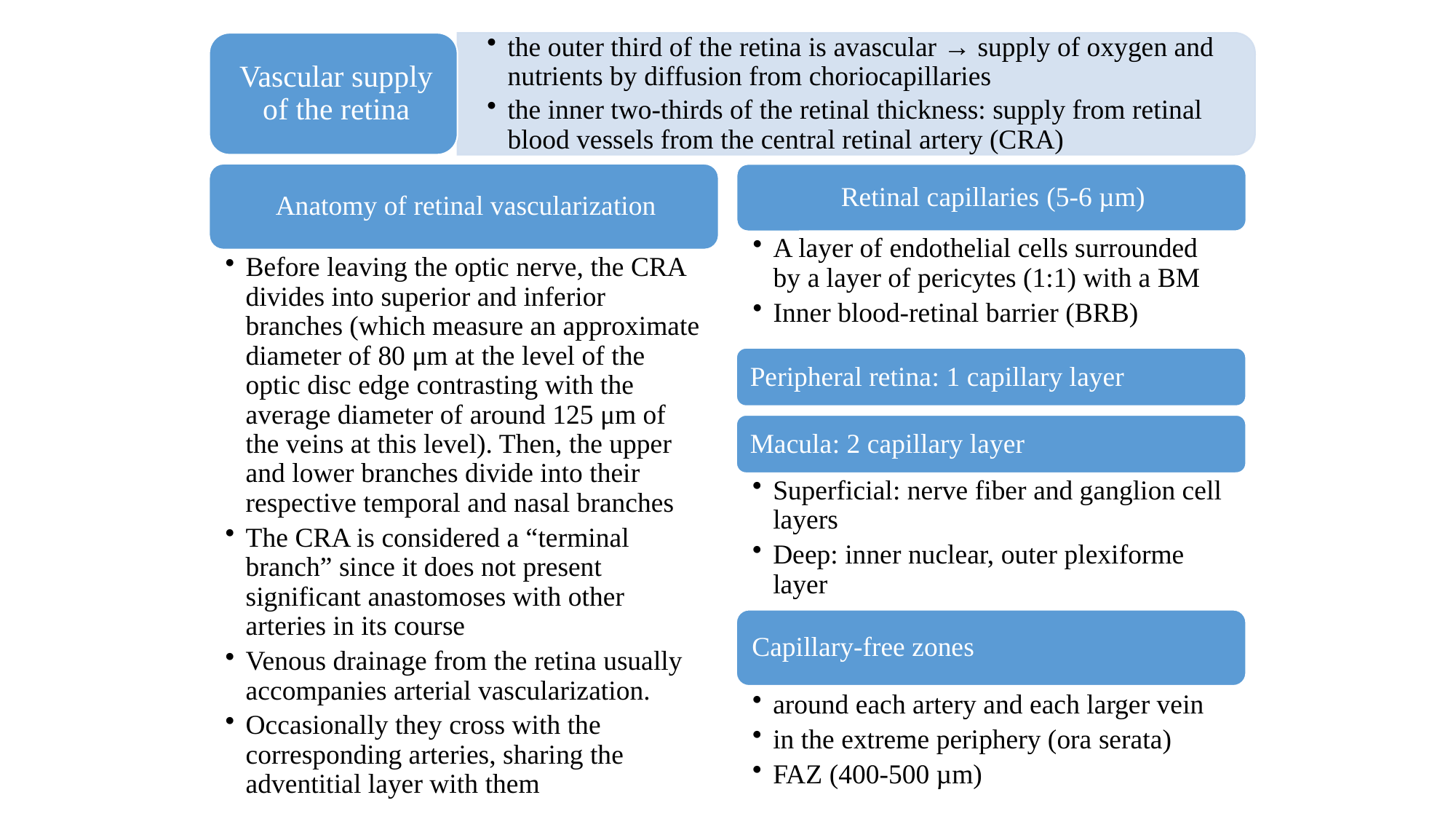

the outer third of the retina is avascular → supply of oxygen and nutrients by diffusion from choriocapillaries
the inner two-thirds of the retinal thickness: supply from retinal blood vessels from the central retinal artery (CRA)
Vascular supply of the retina
Anatomy of retinal vascularization
Before leaving the optic nerve, the CRA divides into superior and inferior branches (which measure an approximate diameter of 80 μm at the level of the optic disc edge contrasting with the average diameter of around 125 μm of the veins at this level). Then, the upper and lower branches divide into their respective temporal and nasal branches
The CRA is considered a “terminal branch” since it does not present significant anastomoses with other arteries in its course
Venous drainage from the retina usually accompanies arterial vascularization.
Occasionally they cross with the corresponding arteries, sharing the adventitial layer with them
Retinal capillaries (5-6 µm)
A layer of endothelial cells surrounded by a layer of pericytes (1:1) with a BM
Inner blood-retinal barrier (BRB)
Peripheral retina: 1 capillary layer
Macula: 2 capillary layer
Superficial: nerve fiber and ganglion cell layers
Deep: inner nuclear, outer plexiforme layer
Capillary-free zones
around each artery and each larger vein
in the extreme periphery (ora serata)
FAZ (400-500 µm)